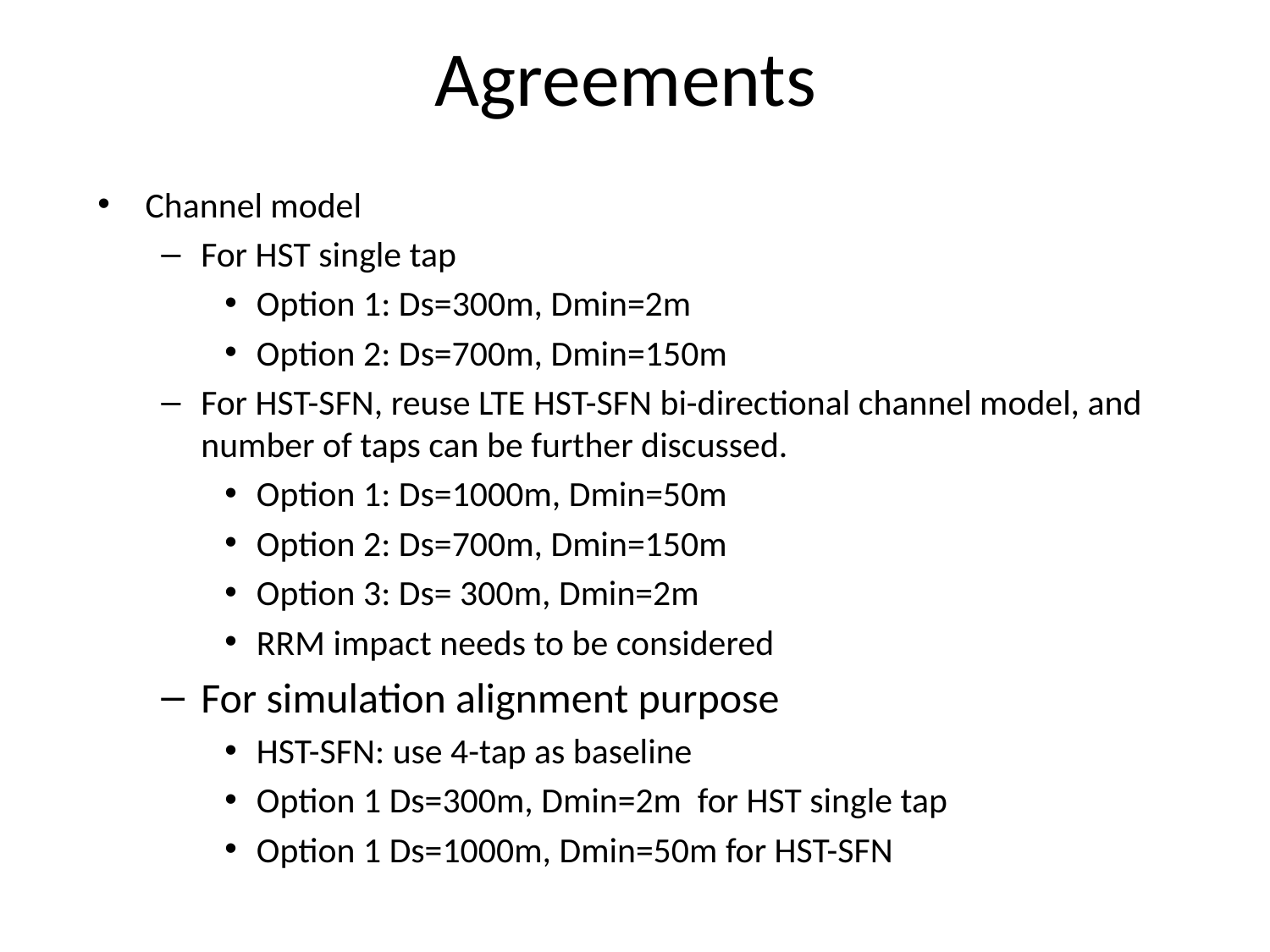

# Agreements
Channel model
For HST single tap
Option 1: Ds=300m, Dmin=2m
Option 2: Ds=700m, Dmin=150m
For HST-SFN, reuse LTE HST-SFN bi-directional channel model, and number of taps can be further discussed.
Option 1: Ds=1000m, Dmin=50m
Option 2: Ds=700m, Dmin=150m
Option 3: Ds= 300m, Dmin=2m
RRM impact needs to be considered
For simulation alignment purpose
HST-SFN: use 4-tap as baseline
Option 1 Ds=300m, Dmin=2m  for HST single tap
Option 1 Ds=1000m, Dmin=50m for HST-SFN